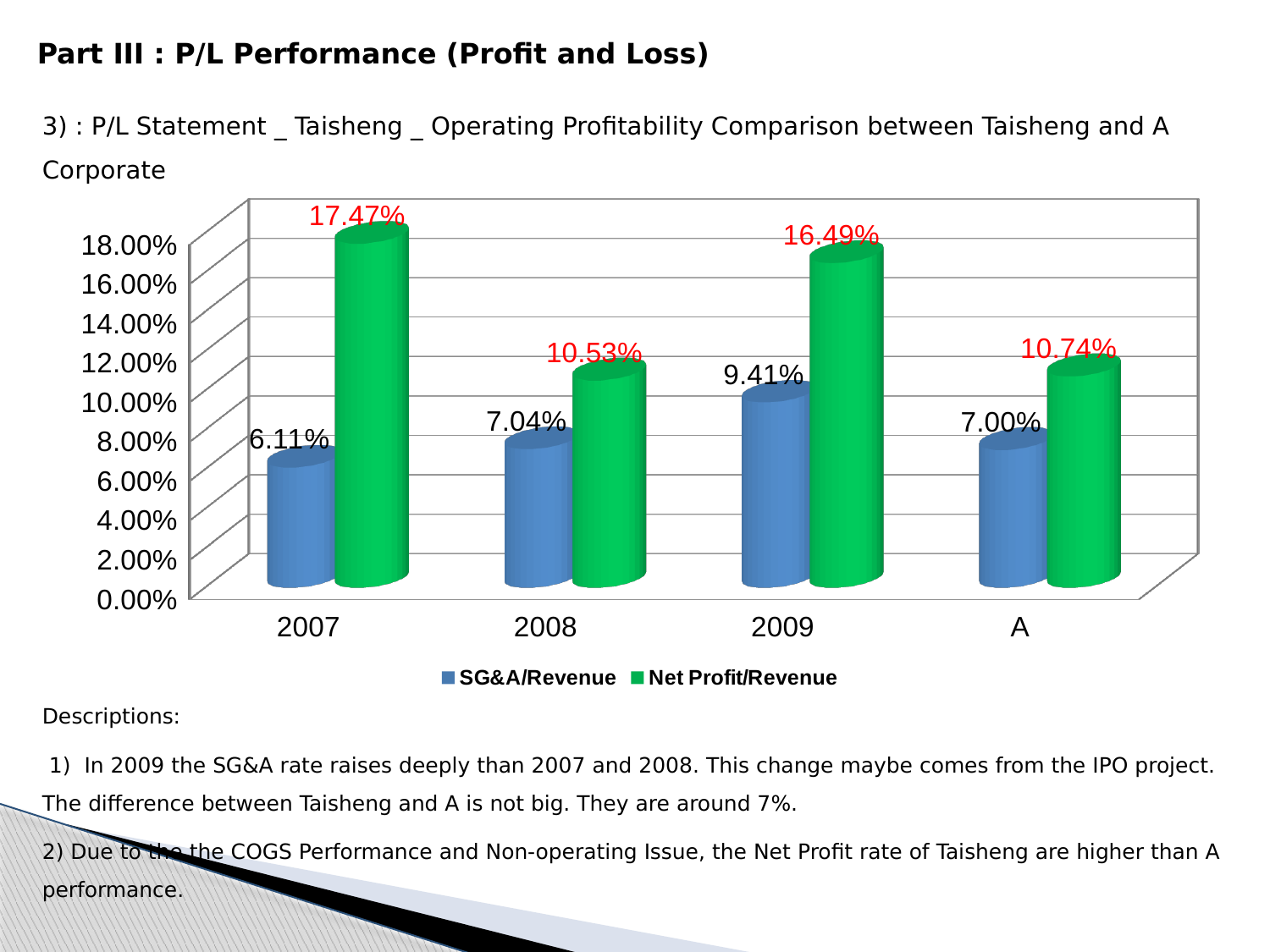

Part III : P/L Performance (Profit and Loss)
3) : P/L Statement _ Taisheng _ Operating Profitability Comparison between Taisheng and A Corporate

[unsupported chart]

Descriptions:
 1)  In 2009 the SG&A rate raises deeply than 2007 and 2008. This change maybe comes from the IPO project. The difference between Taisheng and A is not big. They are around 7%.
2) Due to the the COGS Performance and Non-operating Issue, the Net Profit rate of Taisheng are higher than A performance.